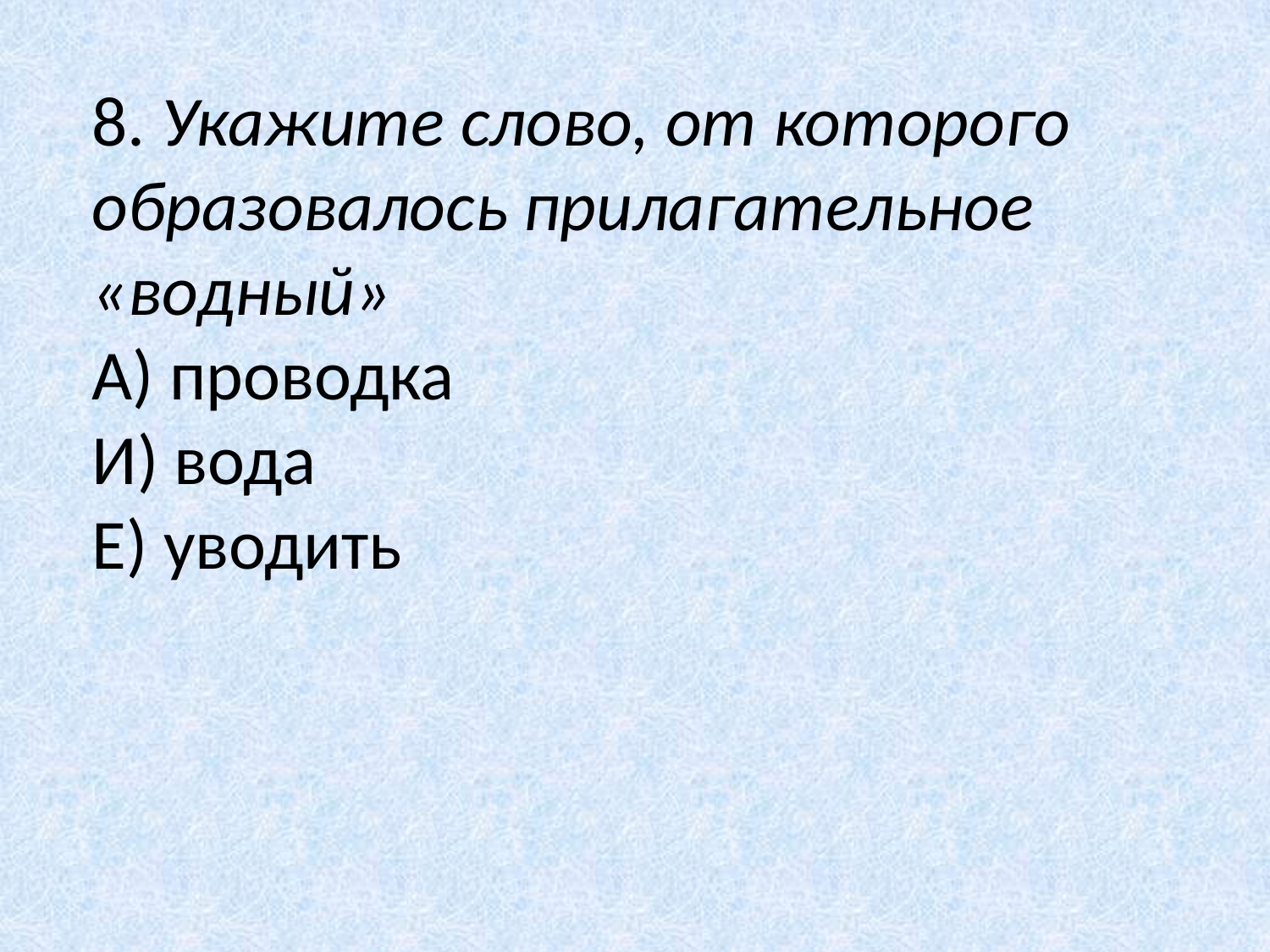

8. Укажите слово, от которого образовалось прилагательное   «водный»
А) проводка
И) вода
Е) уводить